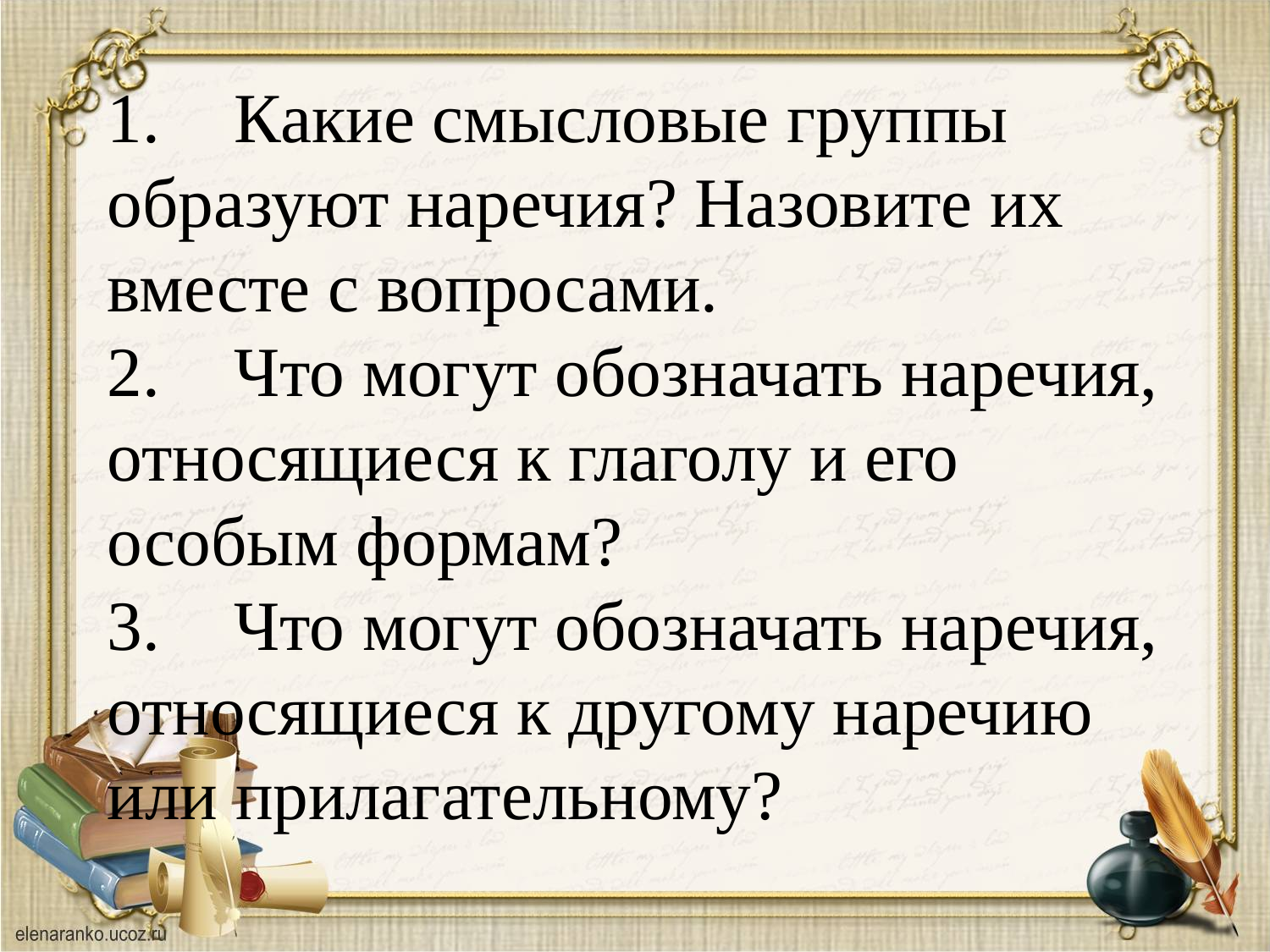

1.	Какие смысловые группы образуют наречия? Назовите их вместе с вопросами.
2.	Что могут обозначать наречия, относящиеся к глаголу и его особым формам?
3.	Что могут обозначать наречия, относящиеся к друго­му наречию или прилагательному?